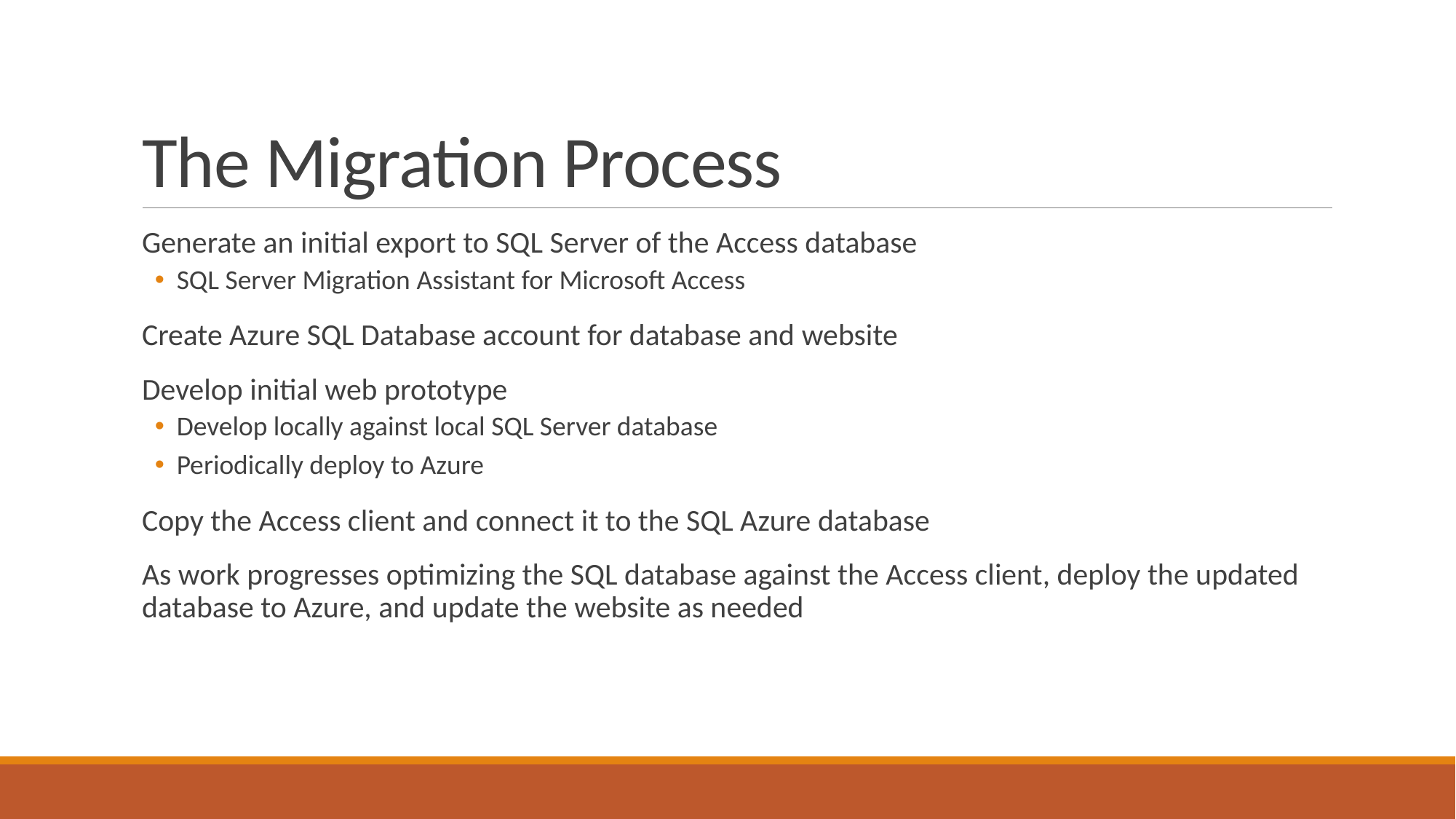

# The Migration Process
Generate an initial export to SQL Server of the Access database
SQL Server Migration Assistant for Microsoft Access
Create Azure SQL Database account for database and website
Develop initial web prototype
Develop locally against local SQL Server database
Periodically deploy to Azure
Copy the Access client and connect it to the SQL Azure database
As work progresses optimizing the SQL database against the Access client, deploy the updated database to Azure, and update the website as needed